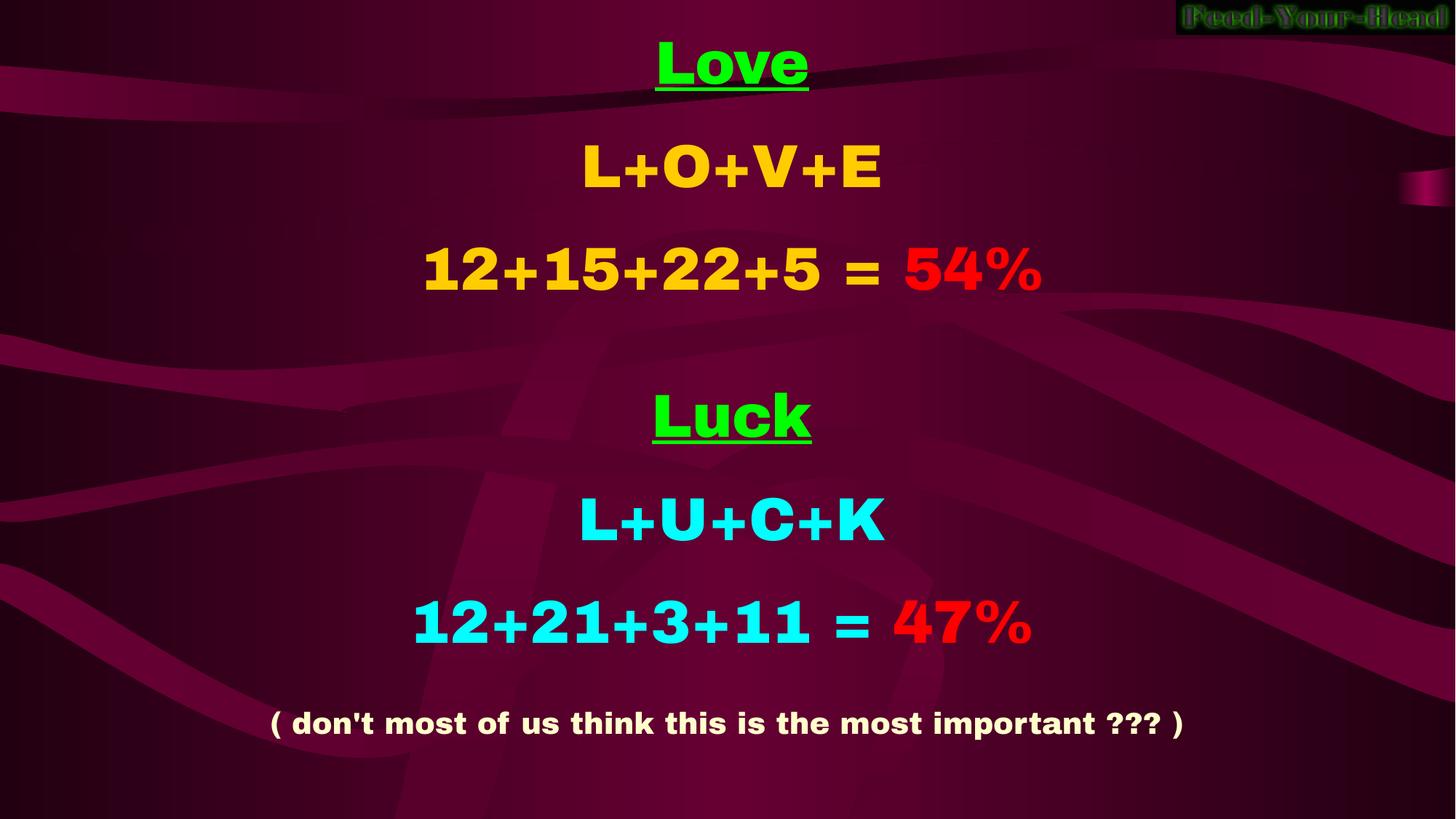

Love
L+O+V+E
12+15+22+5 = 54%
Luck
L+U+C+K
12+21+3+11 = 47%
( don't most of us think this is the most important ??? )